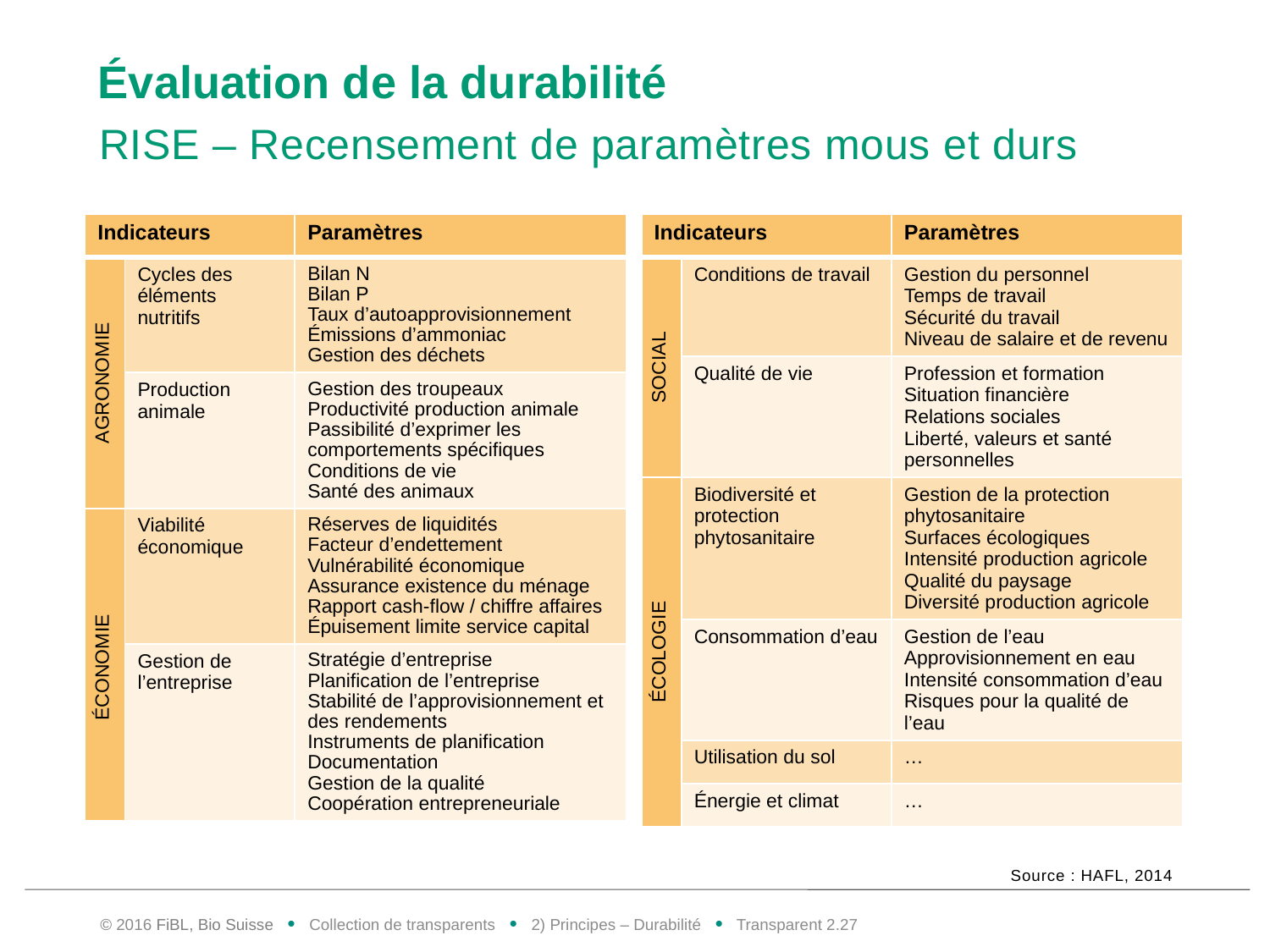

# Évaluation de la durabilité
RISE – Recensement de paramètres mous et durs
| Indicateurs |  | Paramètres |
| --- | --- | --- |
| AGRONOMIE | Cycles des éléments nutritifs | Bilan N Bilan P Taux d’autoapprovisionnement Émissions d’ammoniac Gestion des déchets |
|  | Production animale | Gestion des troupeaux Productivité production animale Passibilité d’exprimer les comportements spécifiques Conditions de vie Santé des animaux |
| ÉCONOMIE | Viabilité économique | Réserves de liquidités Facteur d’endettement Vulnérabilité économique Assurance existence du ménage Rapport cash-flow / chiffre affaires Épuisement limite service capital |
|  | Gestion de l’entreprise | Stratégie d’entreprise Planification de l’entreprise Stabilité de l’approvisionnement et des rendements Instruments de planification Documentation Gestion de la qualité Coopération entrepreneuriale |
| Indicateurs |  | Paramètres |
| --- | --- | --- |
| SOCIAL | Conditions de travail | Gestion du personnel Temps de travail Sécurité du travail Niveau de salaire et de revenu |
|  | Qualité de vie | Profession et formation Situation financière Relations sociales Liberté, valeurs et santé personnelles |
| ÉCOLOGIE | Biodiversité et protection phytosanitaire | Gestion de la protection phytosanitaire Surfaces écologiques Intensité production agricole Qualité du paysage Diversité production agricole |
|  | Consommation d’eau | Gestion de l’eau Approvisionnement en eau Intensité consommation d’eau Risques pour la qualité de l’eau |
|  | Utilisation du sol | … |
|  | Énergie et climat | … |
Source : HAFL, 2014
© 2016 FiBL, Bio Suisse   •   Collection de transparents   •   2) Principes – Durabilité   •   Transparent 2.27